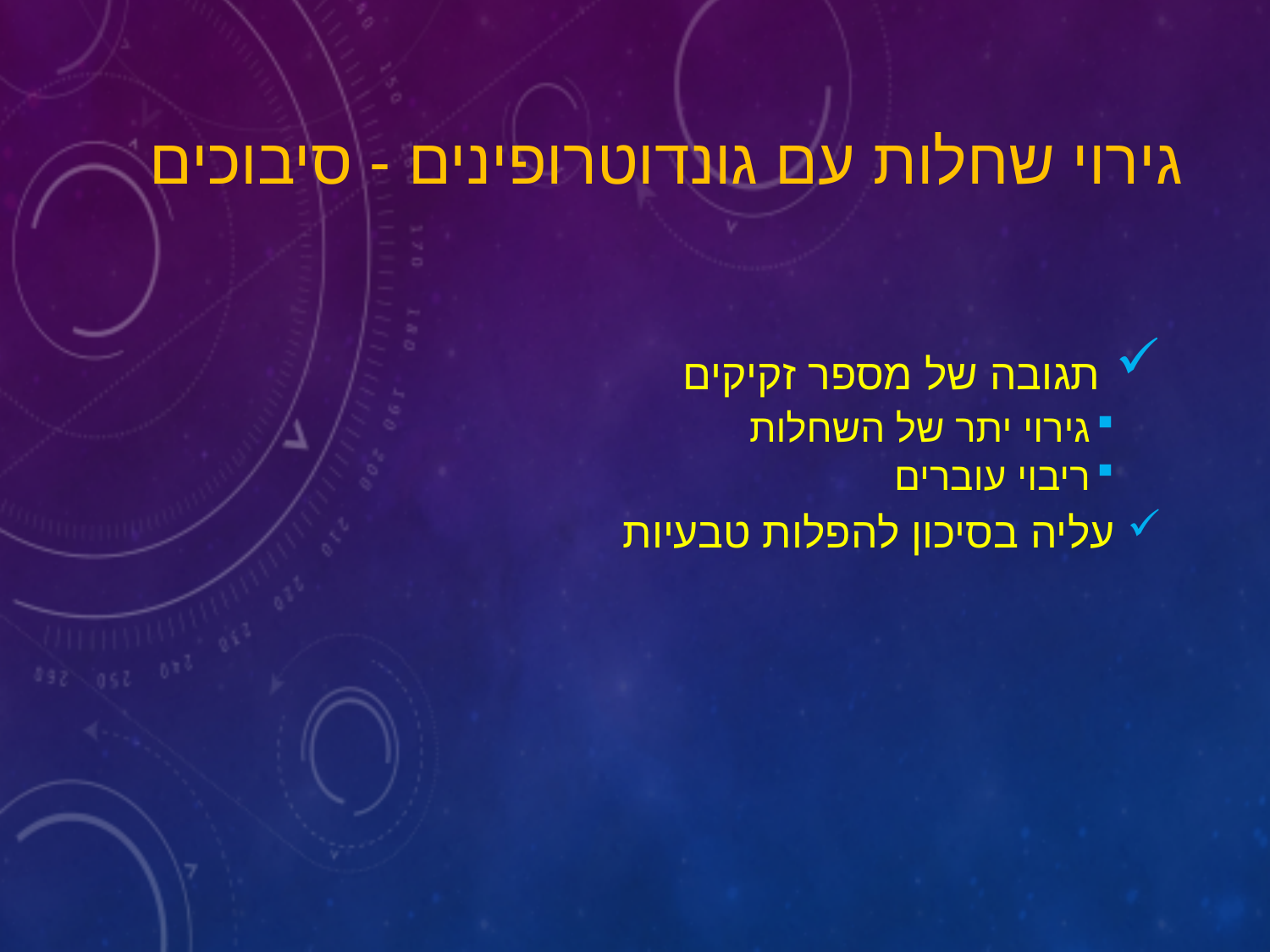

# גירוי שחלות עם גונדוטרופינים - סיבוכים

 תגובה של מספר זקיקים
גירוי יתר של השחלות
ריבוי עוברים
 עליה בסיכון להפלות טבעיות